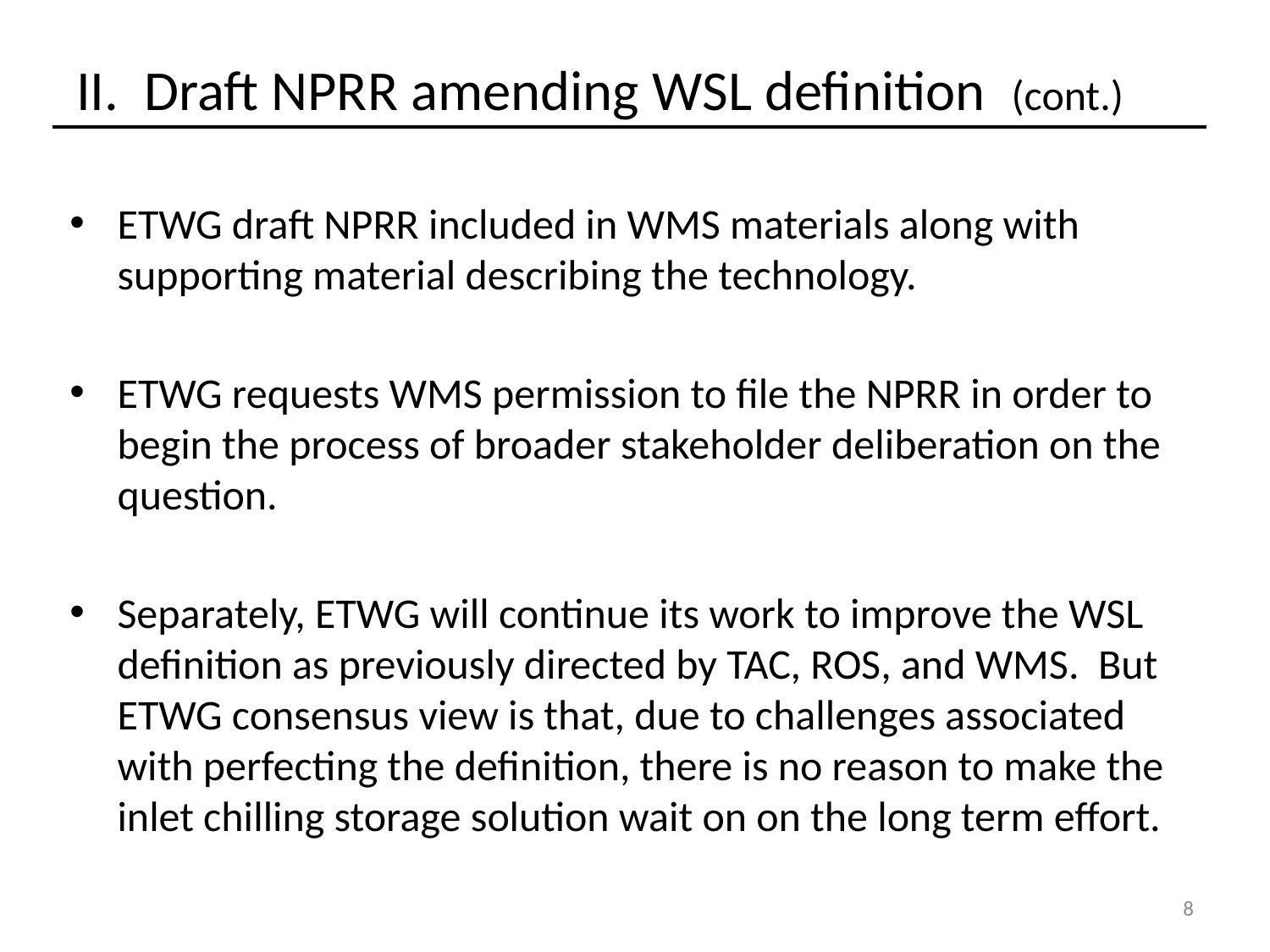

# II.  Draft NPRR amending WSL definition  (cont.)
ETWG draft NPRR included in WMS materials along with supporting material describing the technology.

ETWG requests WMS permission to file the NPRR in order to begin the process of broader stakeholder deliberation on the question.

Separately, ETWG will continue its work to improve the WSL definition as previously directed by TAC, ROS, and WMS.  But ETWG consensus view is that, due to challenges associated with perfecting the definition, there is no reason to make the inlet chilling storage solution wait on on the long term effort.
8